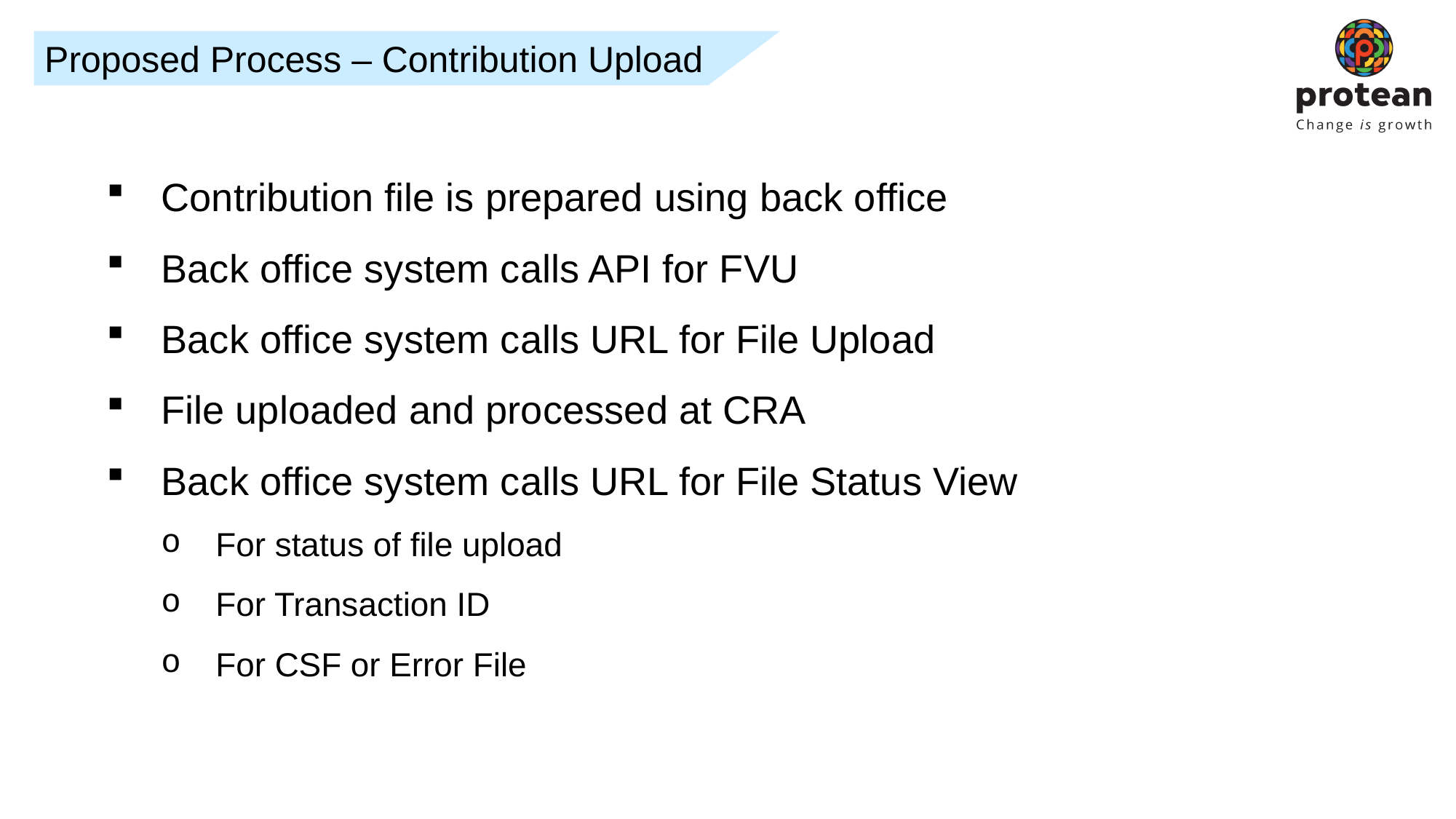

Proposed Process – Contribution Upload
Contribution file is prepared using back office
Back office system calls API for FVU
Back office system calls URL for File Upload
File uploaded and processed at CRA
Back office system calls URL for File Status View
For status of file upload
For Transaction ID
For CSF or Error File